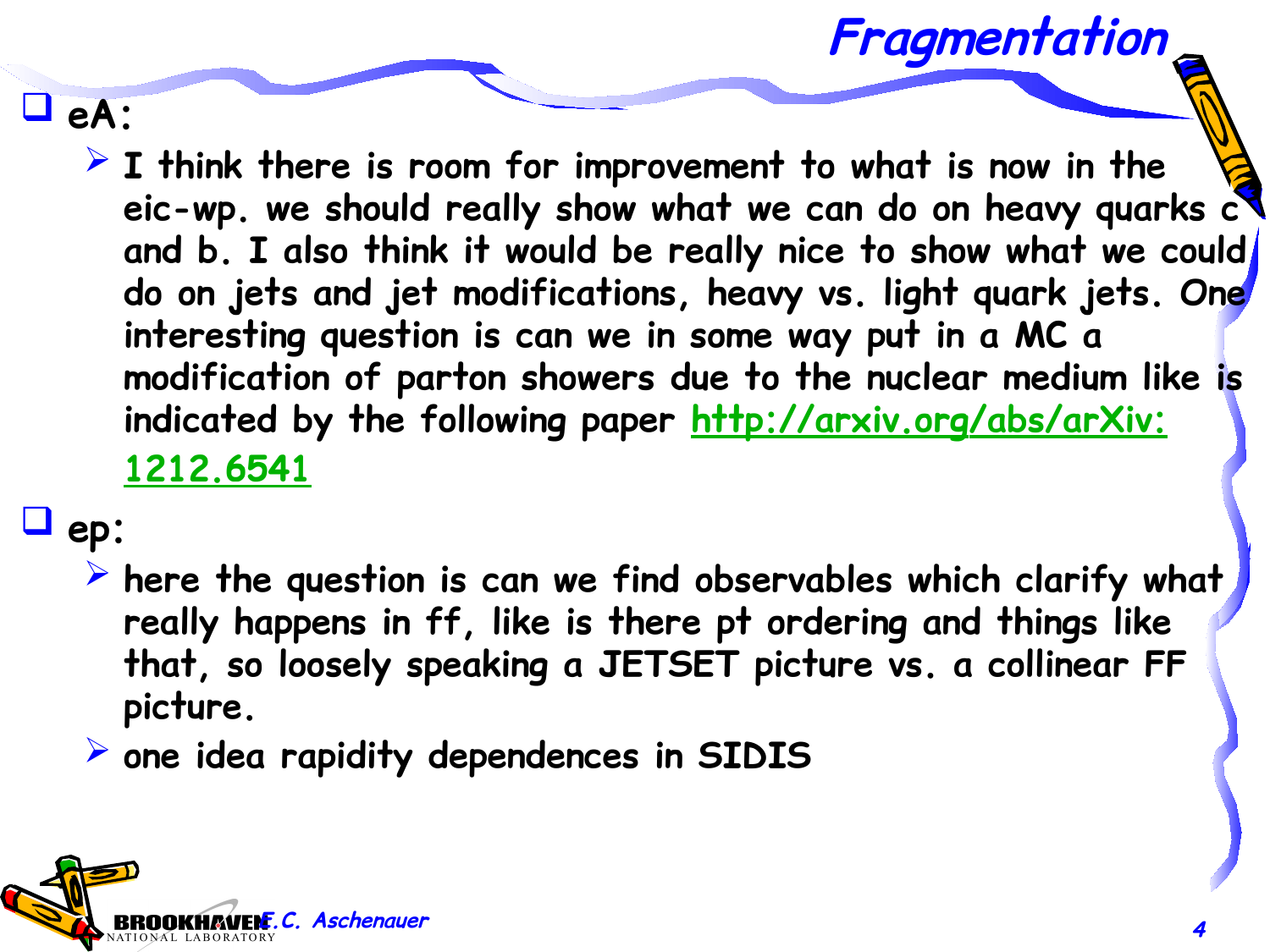

# Fragmentation
eA:
I think there is room for improvement to what is now in the eic-wp. we should really show what we can do on heavy quarks c and b. I also think it would be really nice to show what we could do on jets and jet modifications, heavy vs. light quark jets. One interesting question is can we in some way put in a MC a modification of parton showers due to the nuclear medium like is indicated by the following paper http://arxiv.org/abs/arXiv:1212.6541
ep:
here the question is can we find observables which clarify what really happens in ff, like is there pt ordering and things like that, so loosely speaking a JETSET picture vs. a collinear FF picture.
one idea rapidity dependences in SIDIS
E.C. Aschenauer
4